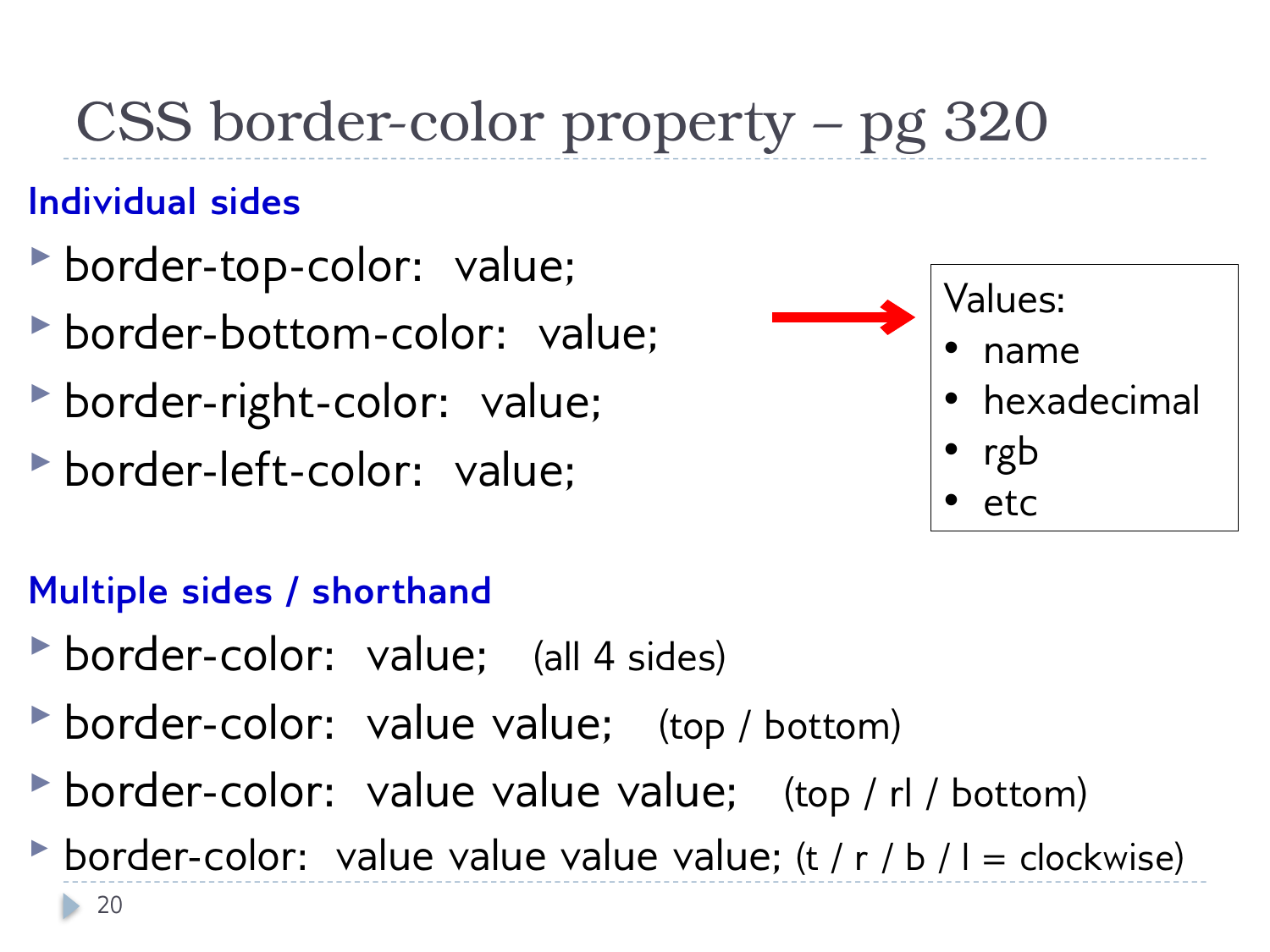

# CSS border-color property – pg 320
Individual sides
border-top-color:  value;
border-bottom-color:  value;
border-right-color:  value;
border-left-color:  value;
Multiple sides / shorthand
border-color:  value;   (all 4 sides)
border-color:  value value;   (top / bottom)
border-color:  value value value;   (top / rl / bottom)
border-color:  value value value value; (t / r / b / l = clockwise)

Values:
name
hexadecimal
rgb
etc
20